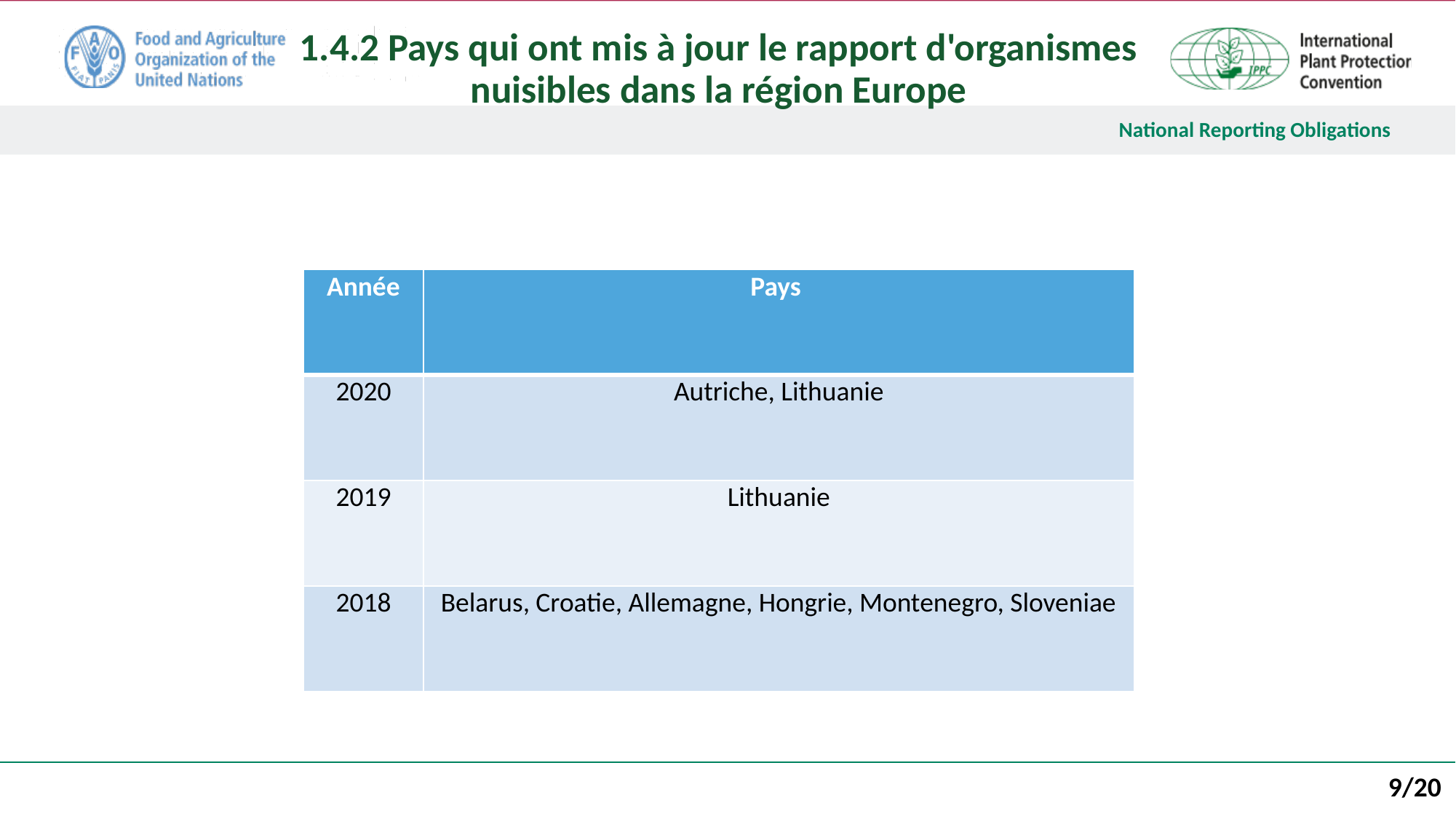

1.4.2 Pays qui ont mis à jour le rapport d'organismes nuisibles dans la région Europe
| Année | Pays |
| --- | --- |
| 2020 | Autriche, Lithuanie |
| 2019 | Lithuanie |
| 2018 | Belarus, Croatie, Allemagne, Hongrie, Montenegro, Sloveniae |
9/20